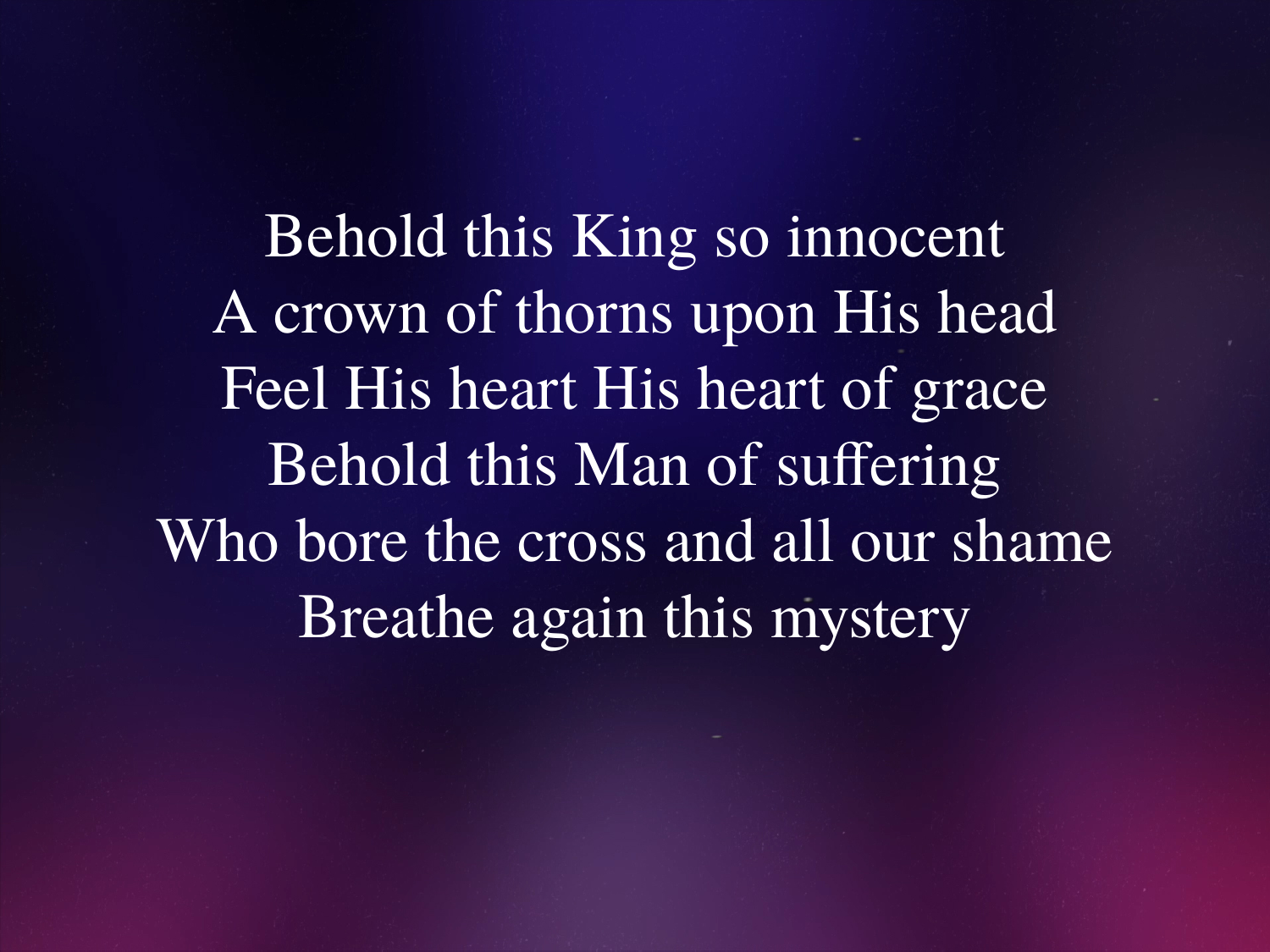

# Behold this King so innocent A crown of thorns upon His head Feel His heart His heart of grace Behold this Man of suffering Who bore the cross and all our shame Breathe again this mystery